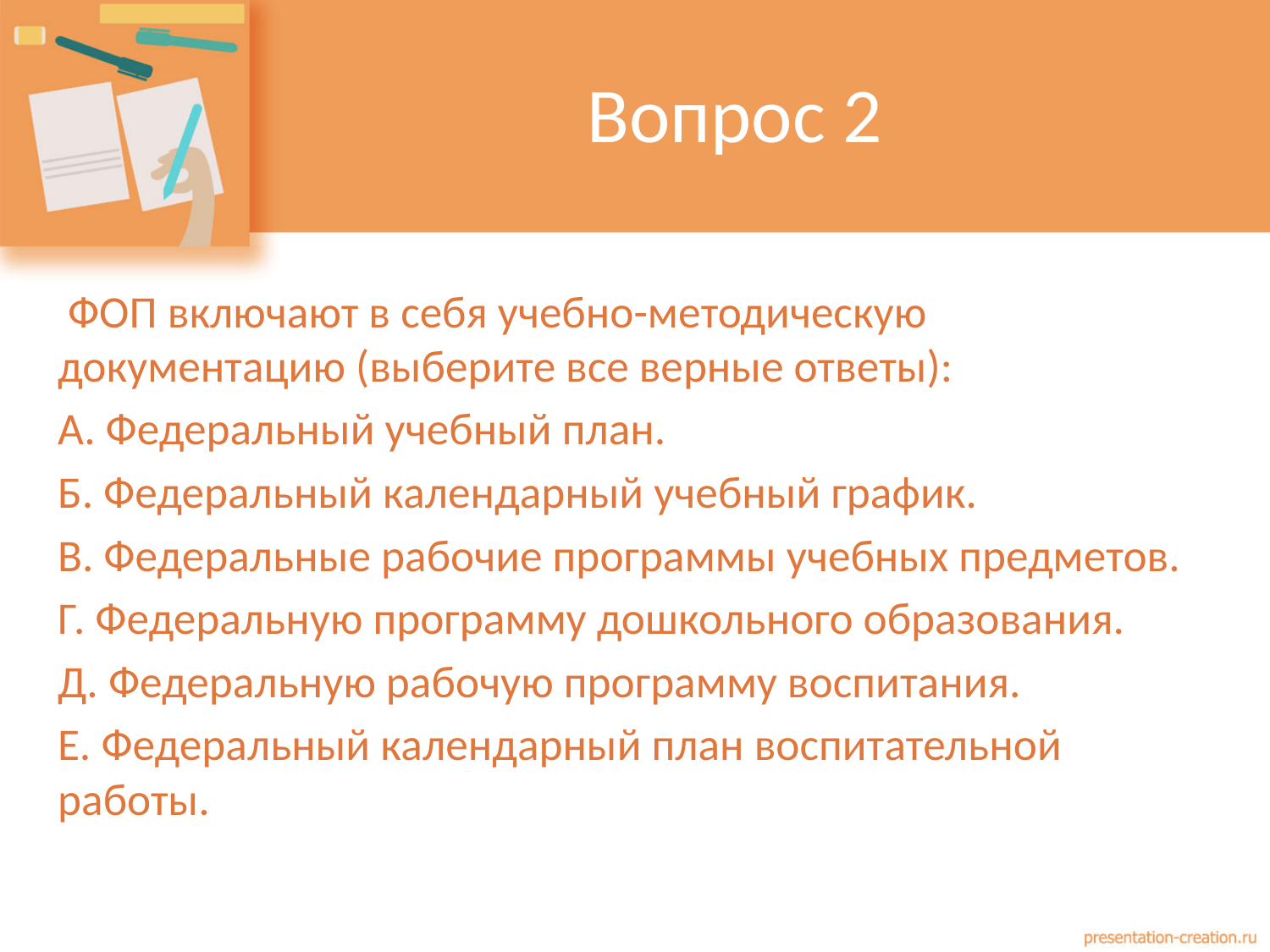

# Вопрос 2
 ФОП включают в себя учебно-методическую документацию (выберите все верные ответы):
А. Федеральный учебный план.
Б. Федеральный календарный учебный график.
В. Федеральные рабочие программы учебных предметов.
Г. Федеральную программу дошкольного образования.
Д. Федеральную рабочую программу воспитания.
Е. Федеральный календарный план воспитательной работы.